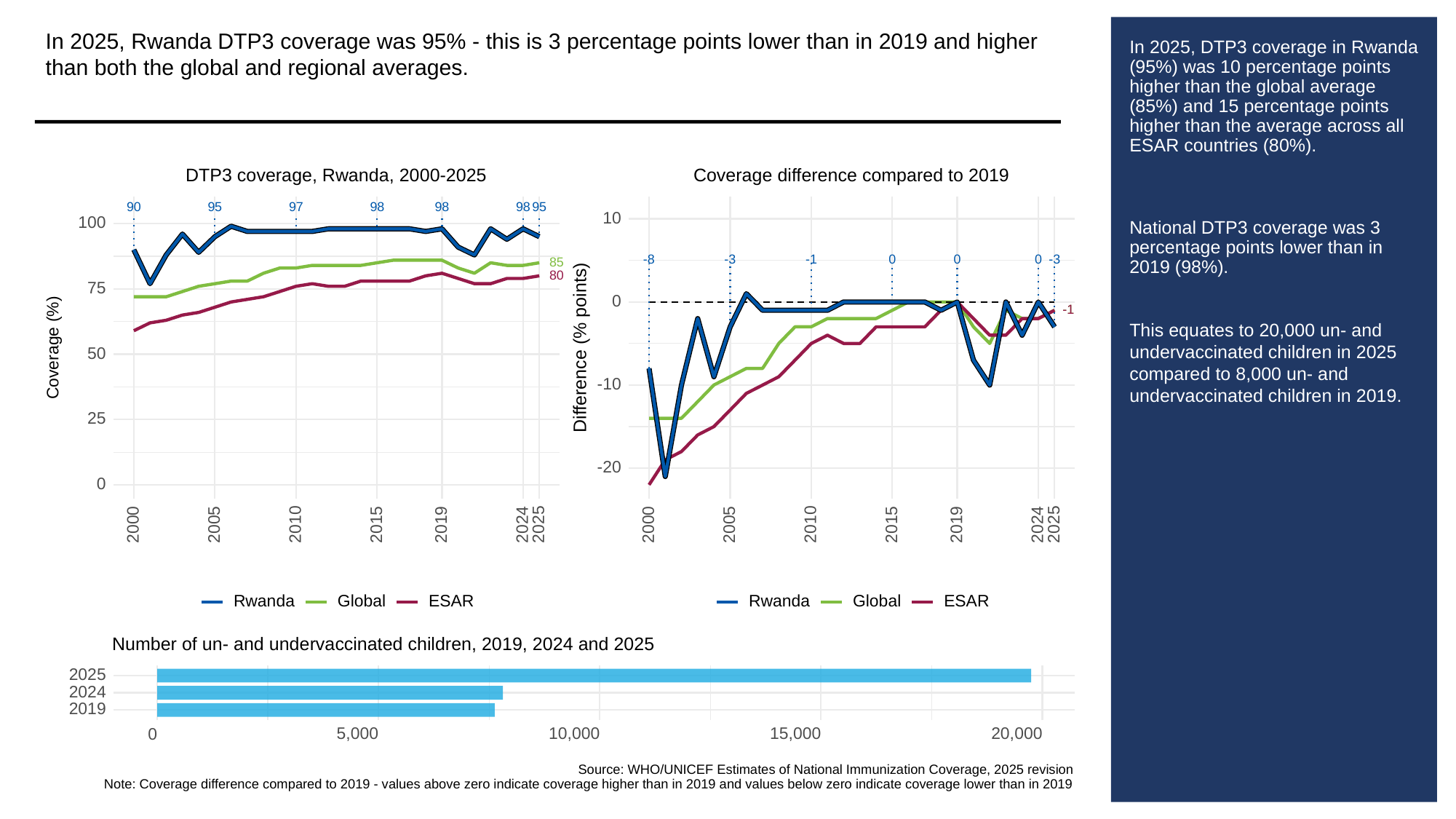

In 2025, Rwanda DTP3 coverage was 95% - this is 3 percentage points lower than in 2019 and higher than both the global and regional averages.
# In 2025, DTP3 coverage in Rwanda (95%) was 10 percentage points higher than the global average (85%) and 15 percentage points higher than the average across all ESAR countries (80%).

National DTP3 coverage was 3 percentage points lower than in 2019 (98%).

This equates to 20,000 un- and undervaccinated children in 2025 compared to 8,000 un- and undervaccinated children in 2019.

Coverage difference compared to 2019
DTP3 coverage, Rwanda, 2000-2025

90
95
97
98
98
98
95
10
100

-3
-3
-8
0
0
0
-1

85

80

75

0

-1
-1

Difference (% points)
Coverage (%)

50

-10

25

-20

0

2000
2005
2010
2015
2019
2024
2025
2000
2005
2010
2015
2019
2024
2025
Global
ESAR
Global
ESAR
Rwanda
Rwanda

Number of un- and undervaccinated children, 2019, 2024 and 2025

2025

2024

2019

5,000
10,000
15,000
20,000
0
Source: WHO/UNICEF Estimates of National Immunization Coverage, 2025 revision
Note: Coverage difference compared to 2019 - values above zero indicate coverage higher than in 2019 and values below zero indicate coverage lower than in 2019